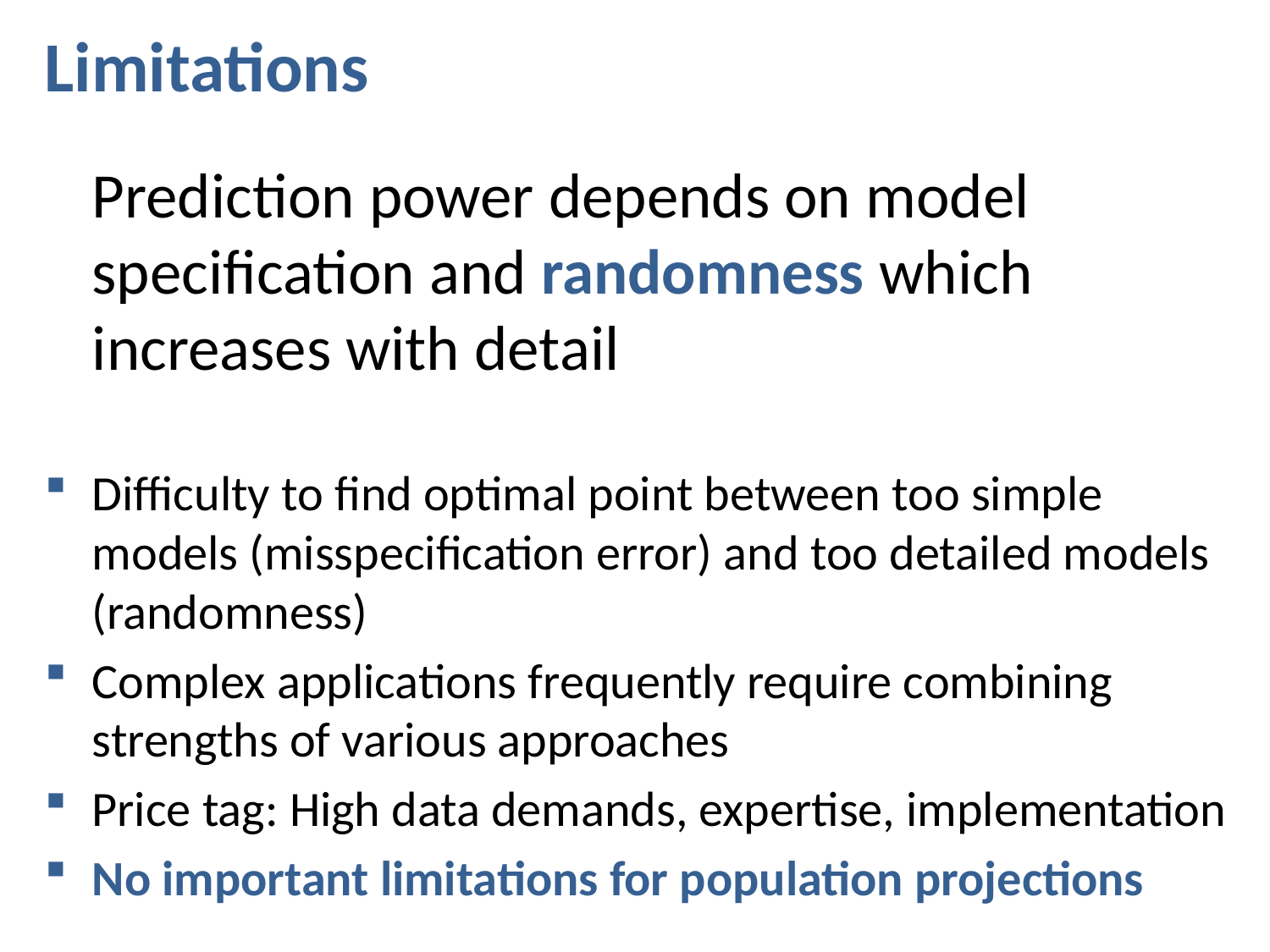

# Limitations
	Prediction power depends on model specification and randomness which increases with detail

Difficulty to find optimal point between too simple models (misspecification error) and too detailed models (randomness)
Complex applications frequently require combining strengths of various approaches
Price tag: High data demands, expertise, implementation
No important limitations for population projections